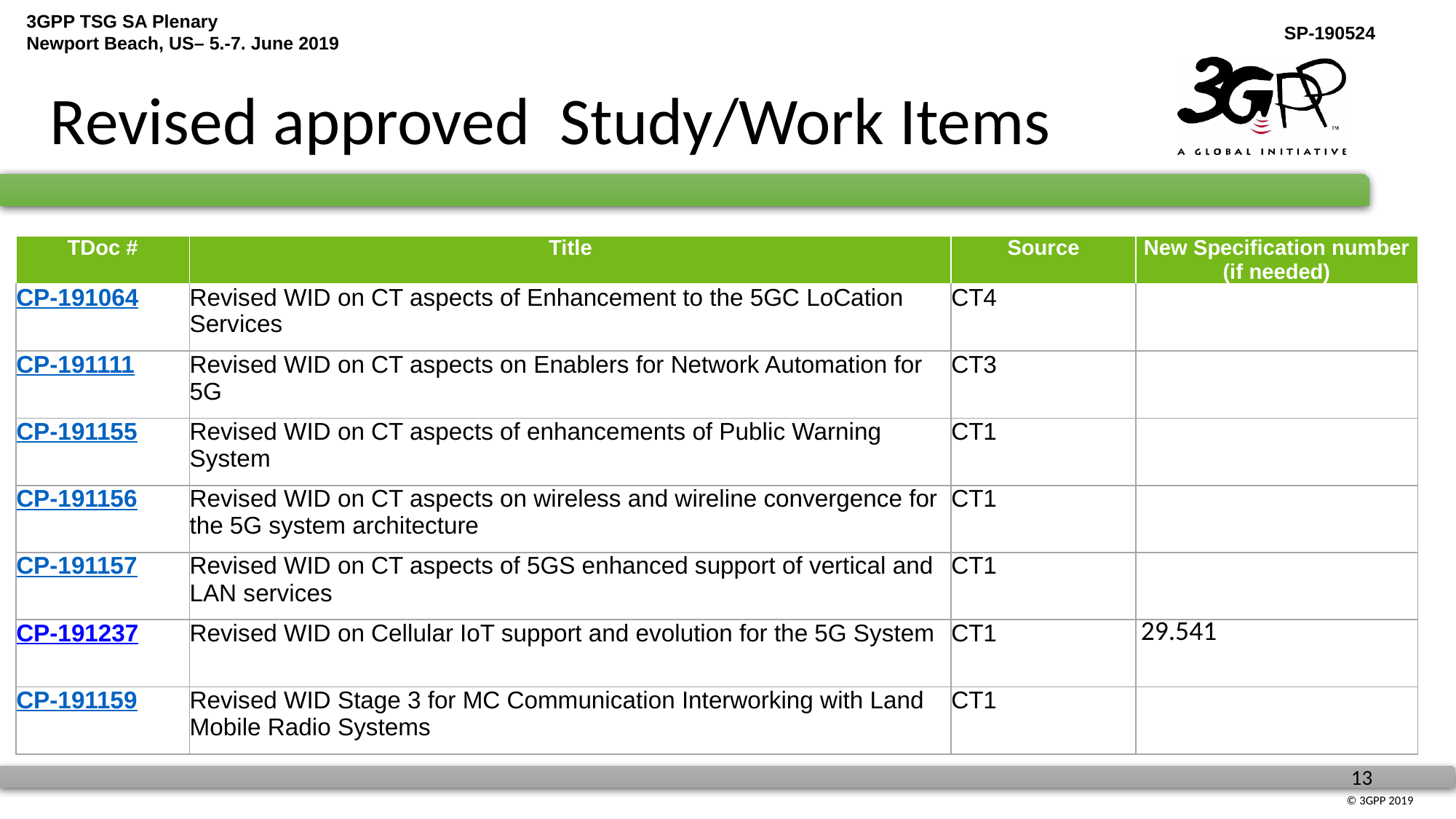

# Revised approved  Study/Work Items
| TDoc # | Title | Source | New Specification number (if needed) |
| --- | --- | --- | --- |
| CP-191064 | Revised WID on CT aspects of Enhancement to the 5GC LoCation Services | CT4 |  |
| CP-191111 | Revised WID on CT aspects on Enablers for Network Automation for 5G | CT3 |  |
| CP-191155 | Revised WID on CT aspects of enhancements of Public Warning System | CT1 |  |
| CP-191156 | Revised WID on CT aspects on wireless and wireline convergence for the 5G system architecture | CT1 |  |
| CP-191157 | Revised WID on CT aspects of 5GS enhanced support of vertical and LAN services | CT1 |  |
| CP-191237 | Revised WID on Cellular IoT support and evolution for the 5G System | CT1 | 29.541 |
| CP-191159 | Revised WID Stage 3 for MC Communication Interworking with Land Mobile Radio Systems | CT1 |  |